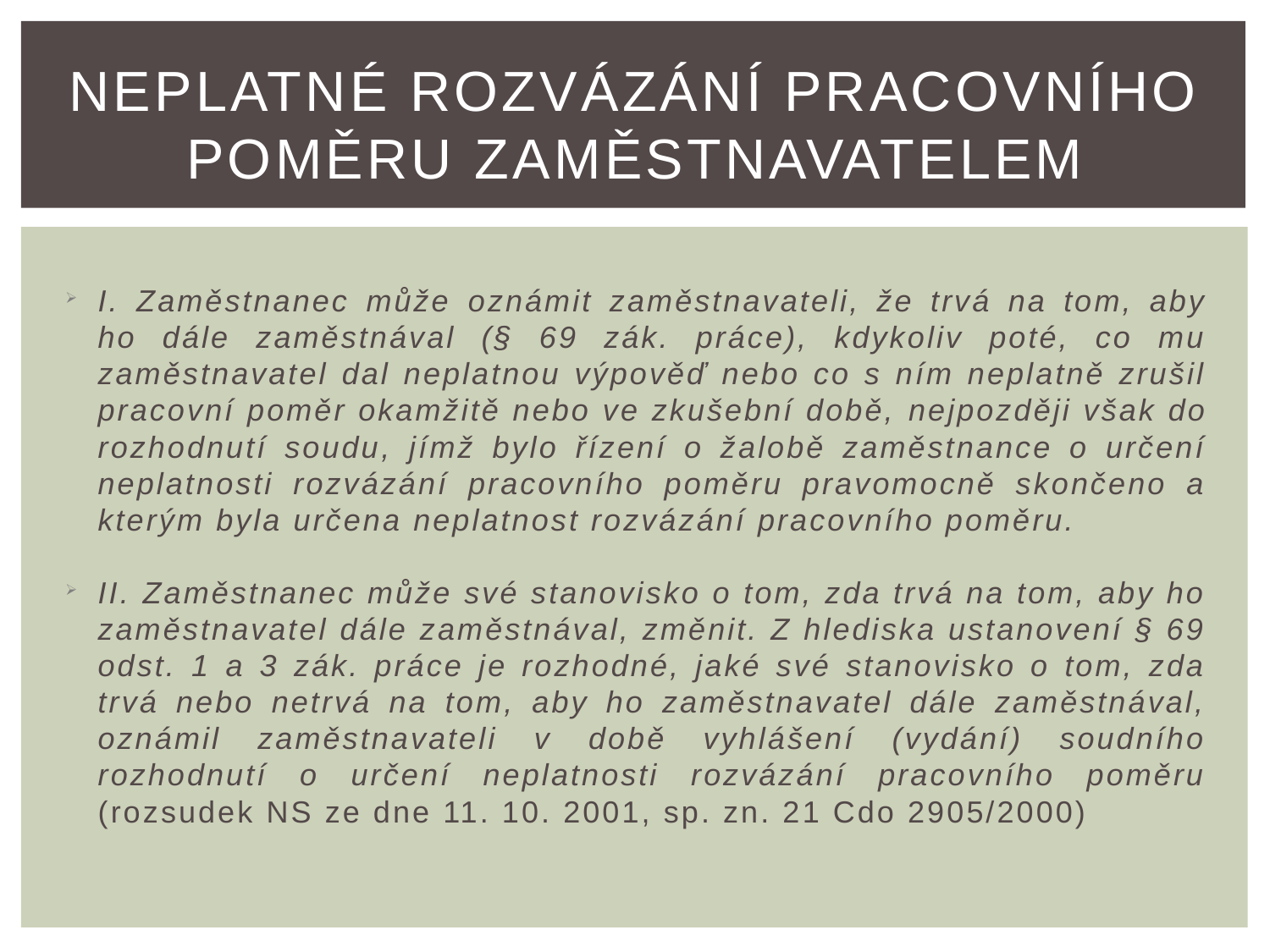

# Neplatné rozvázání pracovního poměru Zaměstnavatelem

I. Zaměstnanec může oznámit zaměstnavateli, že trvá na tom, aby ho dále zaměstnával (§ 69 zák. práce), kdykoliv poté, co mu zaměstnavatel dal neplatnou výpověď nebo co s ním neplatně zrušil pracovní poměr okamžitě nebo ve zkušební době, nejpozději však do rozhodnutí soudu, jímž bylo řízení o žalobě zaměstnance o určení neplatnosti rozvázání pracovního poměru pravomocně skončeno a kterým byla určena neplatnost rozvázání pracovního poměru.

II. Zaměstnanec může své stanovisko o tom, zda trvá na tom, aby ho zaměstnavatel dále zaměstnával, změnit. Z hlediska ustanovení § 69 odst. 1 a 3 zák. práce je rozhodné, jaké své stanovisko o tom, zda trvá nebo netrvá na tom, aby ho zaměstnavatel dále zaměstnával, oznámil zaměstnavateli v době vyhlášení (vydání) soudního rozhodnutí o určení neplatnosti rozvázání pracovního poměru (rozsudek NS ze dne 11. 10. 2001, sp. zn. 21 Cdo 2905/2000)